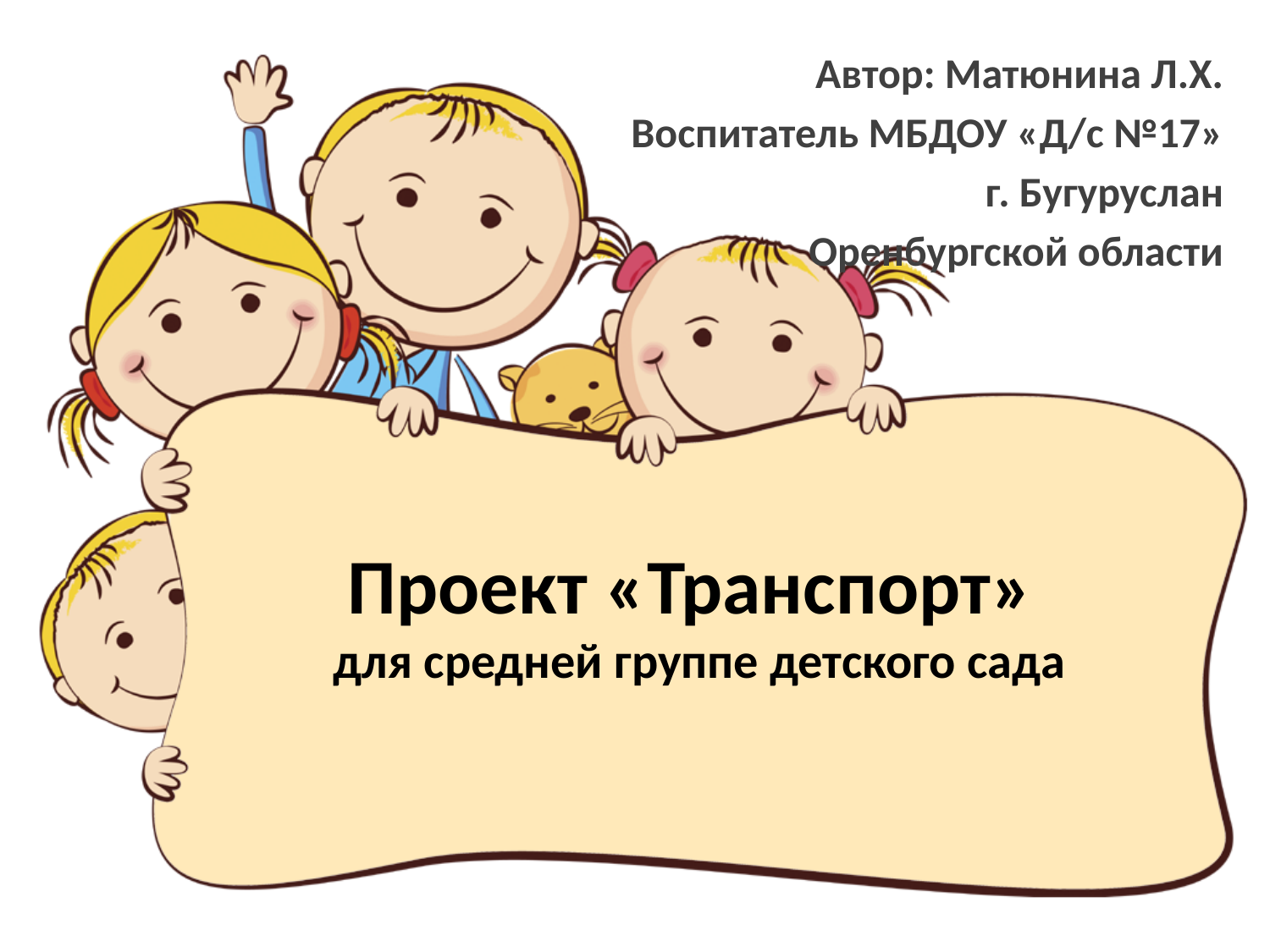

Автор: Матюнина Л.Х.
Воспитатель МБДОУ «Д/с №17»
г. Бугуруслан
Оренбургской области

# Проект «Транспорт» для средней группе детского сада